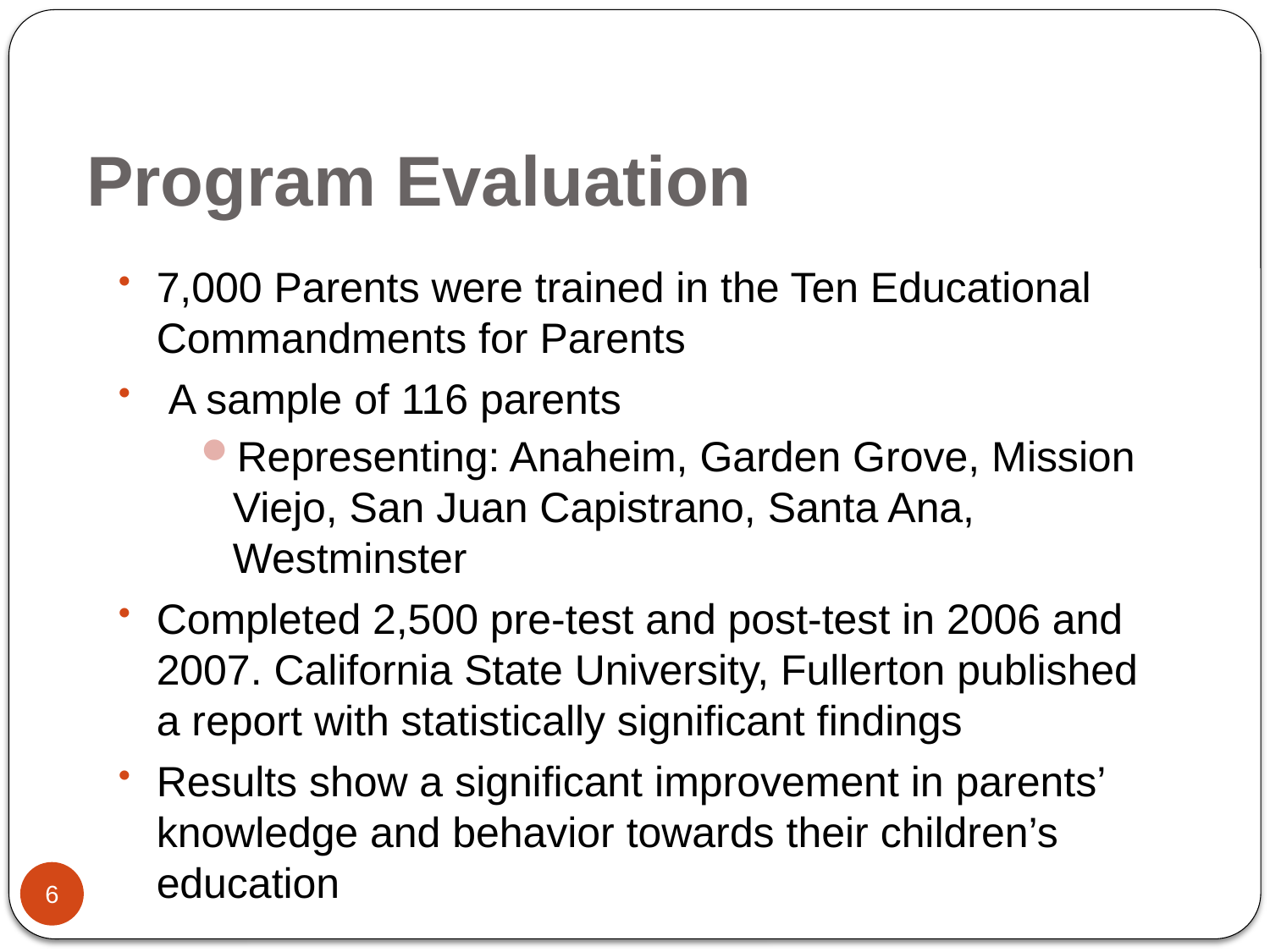

# Program Evaluation
7,000 Parents were trained in the Ten Educational Commandments for Parents
 A sample of 116 parents
Representing: Anaheim, Garden Grove, Mission Viejo, San Juan Capistrano, Santa Ana, Westminster
Completed 2,500 pre-test and post-test in 2006 and 2007. California State University, Fullerton published a report with statistically significant findings
Results show a significant improvement in parents’ knowledge and behavior towards their children’s education

6